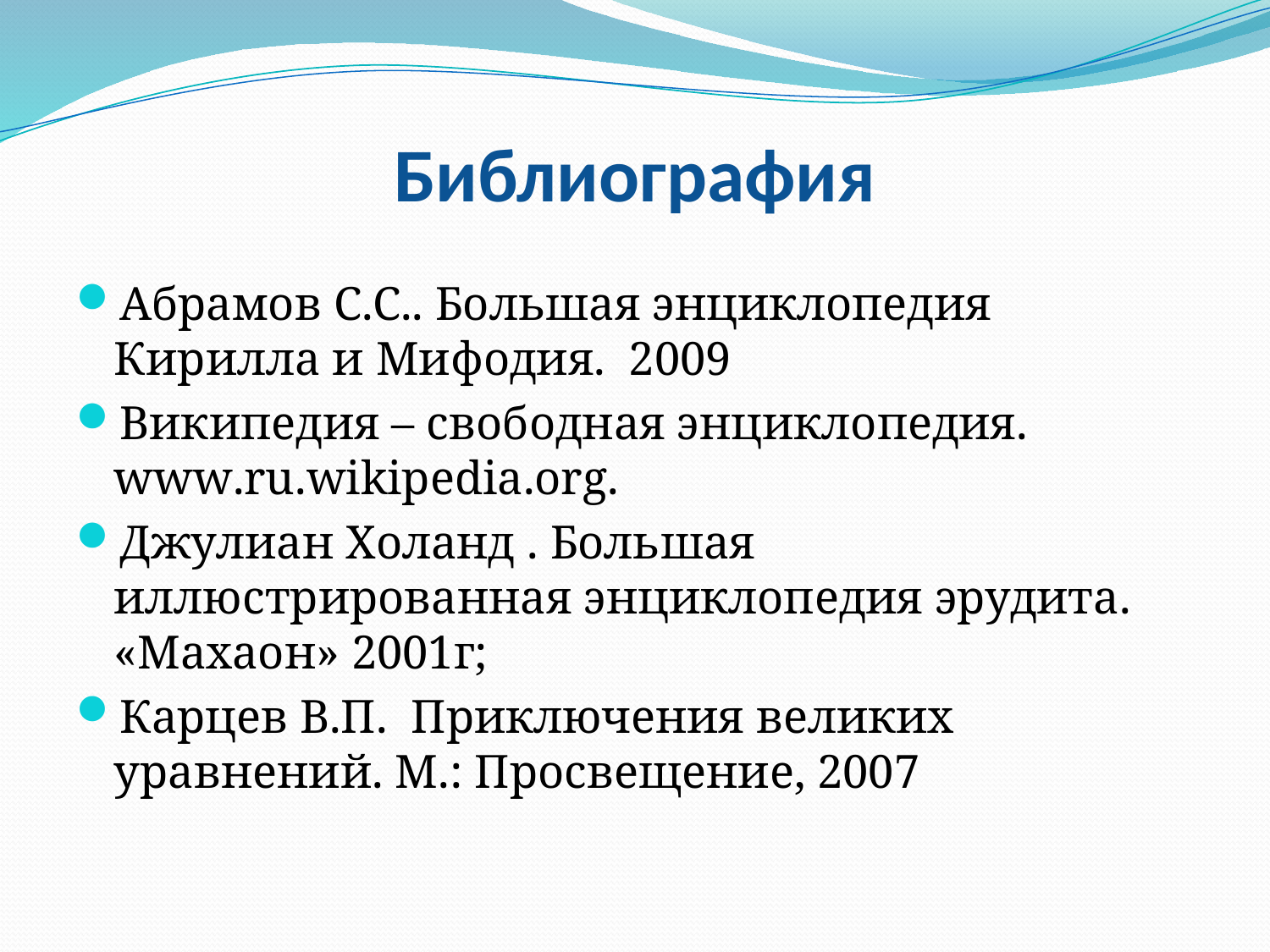

# Библиография
Абрамов С.С.. Большая энциклопедия Кирилла и Мифодия.  2009
Википедия – свободная энциклопедия. www.ru.wikipedia.org.
Джулиан Холанд . Большая иллюстрированная энциклопедия эрудита. «Махаон» 2001г;
Карцев В.П.  Приключения великих уравнений. М.: Просвещение, 2007